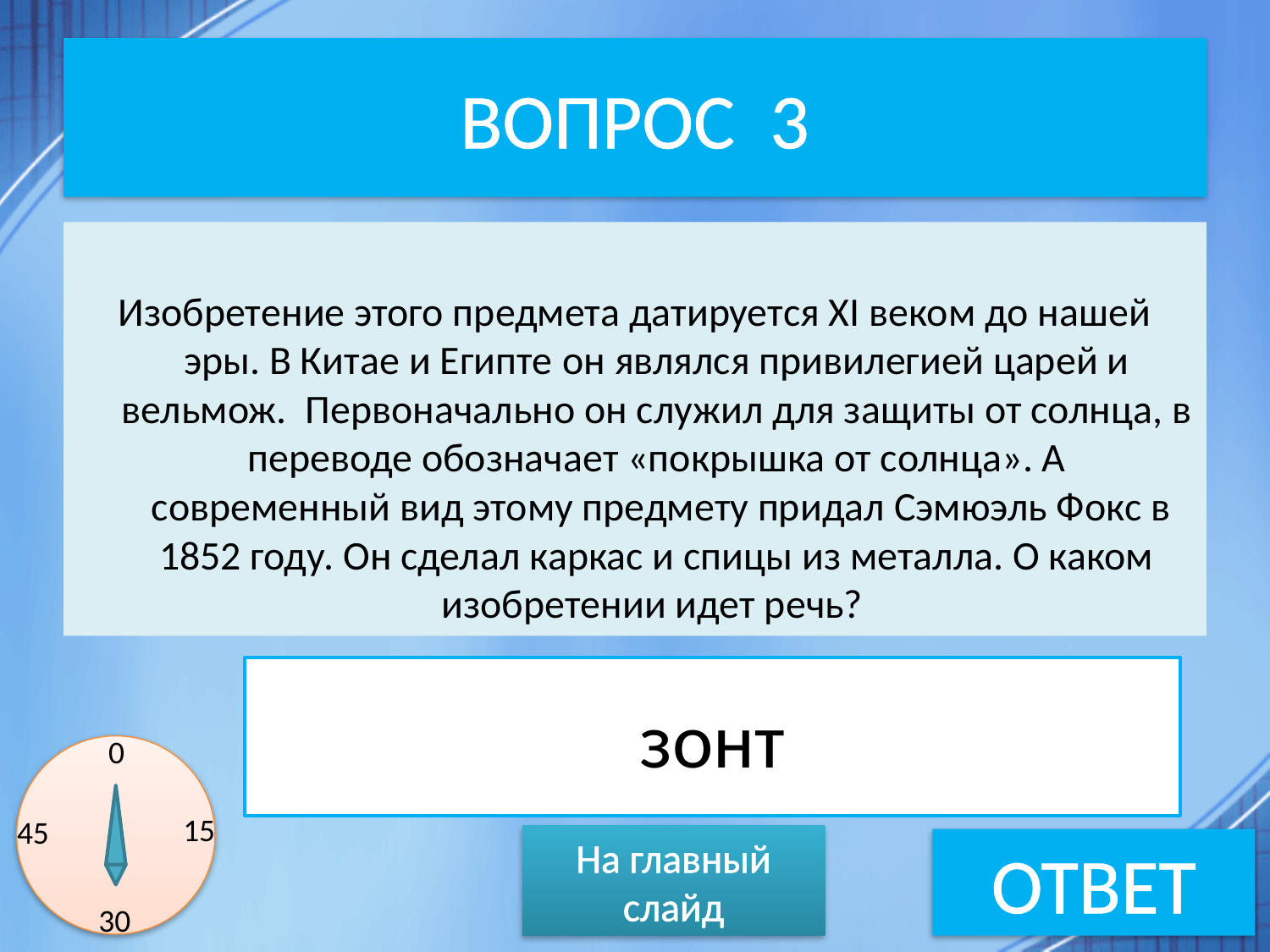

# ВОПРОС  3

Изобретение этого предмета датируется XI веком до нашей эры. В Китае и Египте он являлся привилегией царей и вельмож.  Первоначально он служил для защиты от солнца, в переводе обозначает «покрышка от солнца». А  современный вид этому предмету придал Сэмюэль Фокс в 1852 году. Он сделал каркас и спицы из металла. О каком изобретении идет речь?

зонт
0

15
45
На главный слайд
ОТВЕТ
30